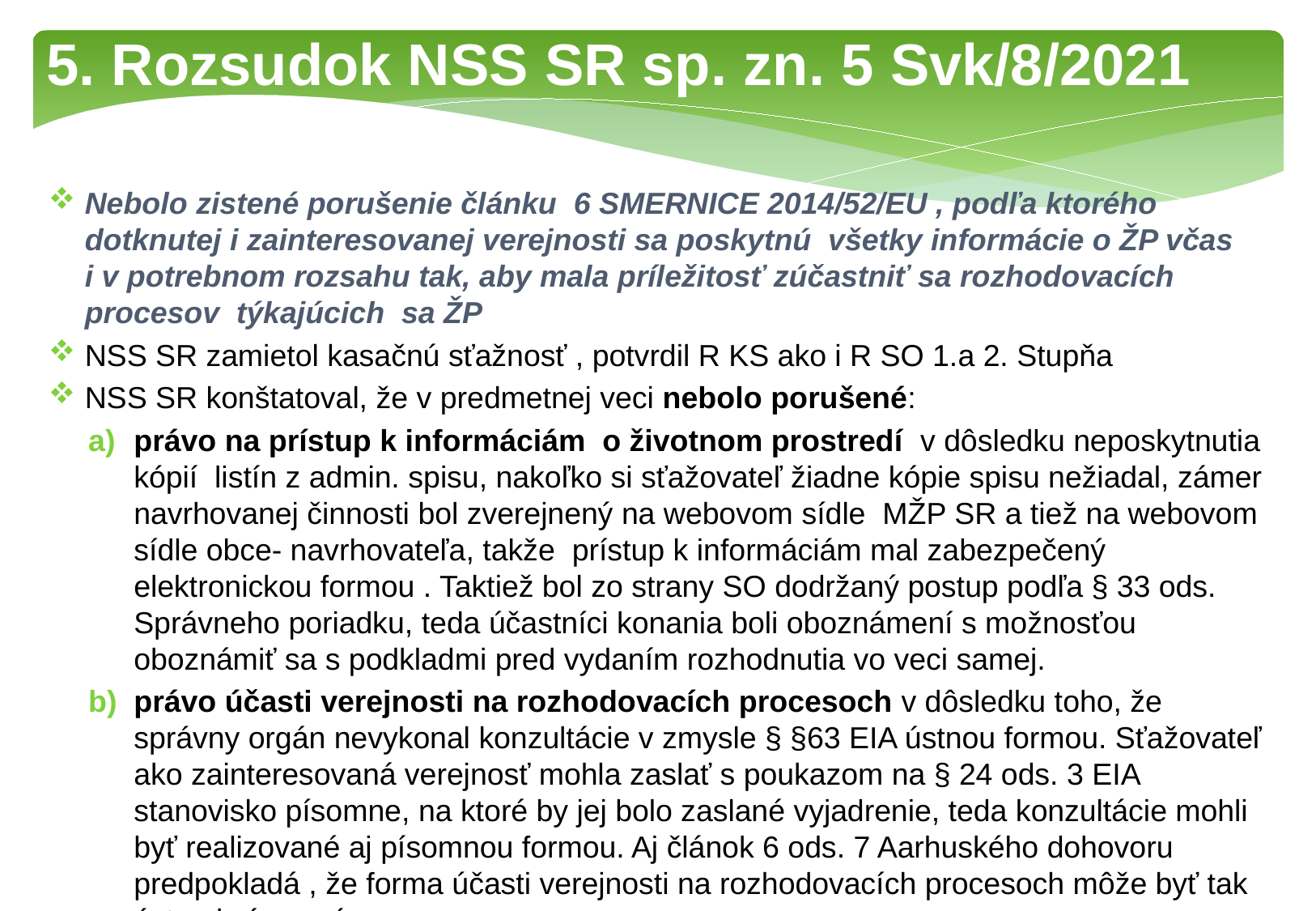

5. Rozsudok NSS SR sp. zn. 5 Svk/8/2021
Nebolo zistené porušenie článku  6 SMERNICE 2014/52/EU , podľa ktorého dotknutej i zainteresovanej verejnosti sa poskytnú  všetky informácie o ŽP včas i v potrebnom rozsahu tak, aby mala príležitosť zúčastniť sa rozhodovacích procesov  týkajúcich  sa ŽP
NSS SR zamietol kasačnú sťažnosť , potvrdil R KS ako i R SO 1.a 2. Stupňa
NSS SR konštatoval, že v predmetnej veci nebolo porušené:
právo na prístup k informáciám  o životnom prostredí  v dôsledku neposkytnutia  kópií  listín z admin. spisu, nakoľko si sťažovateľ žiadne kópie spisu nežiadal, zámer navrhovanej činnosti bol zverejnený na webovom sídle  MŽP SR a tiež na webovom sídle obce- navrhovateľa, takže  prístup k informáciám mal zabezpečený elektronickou formou . Taktiež bol zo strany SO dodržaný postup podľa § 33 ods. Správneho poriadku, teda účastníci konania boli oboznámení s možnosťou  oboznámiť sa s podkladmi pred vydaním rozhodnutia vo veci samej.
právo účasti verejnosti na rozhodovacích procesoch v dôsledku toho, že správny orgán nevykonal konzultácie v zmysle § §63 EIA ústnou formou. Sťažovateľ ako zainteresovaná verejnosť mohla zaslať s poukazom na § 24 ods. 3 EIA stanovisko písomne, na ktoré by jej bolo zaslané vyjadrenie, teda konzultácie mohli byť realizované aj písomnou formou. Aj článok 6 ods. 7 Aarhuského dohovoru predpokladá , že forma účasti verejnosti na rozhodovacích procesoch môže byť tak ústna i písomná